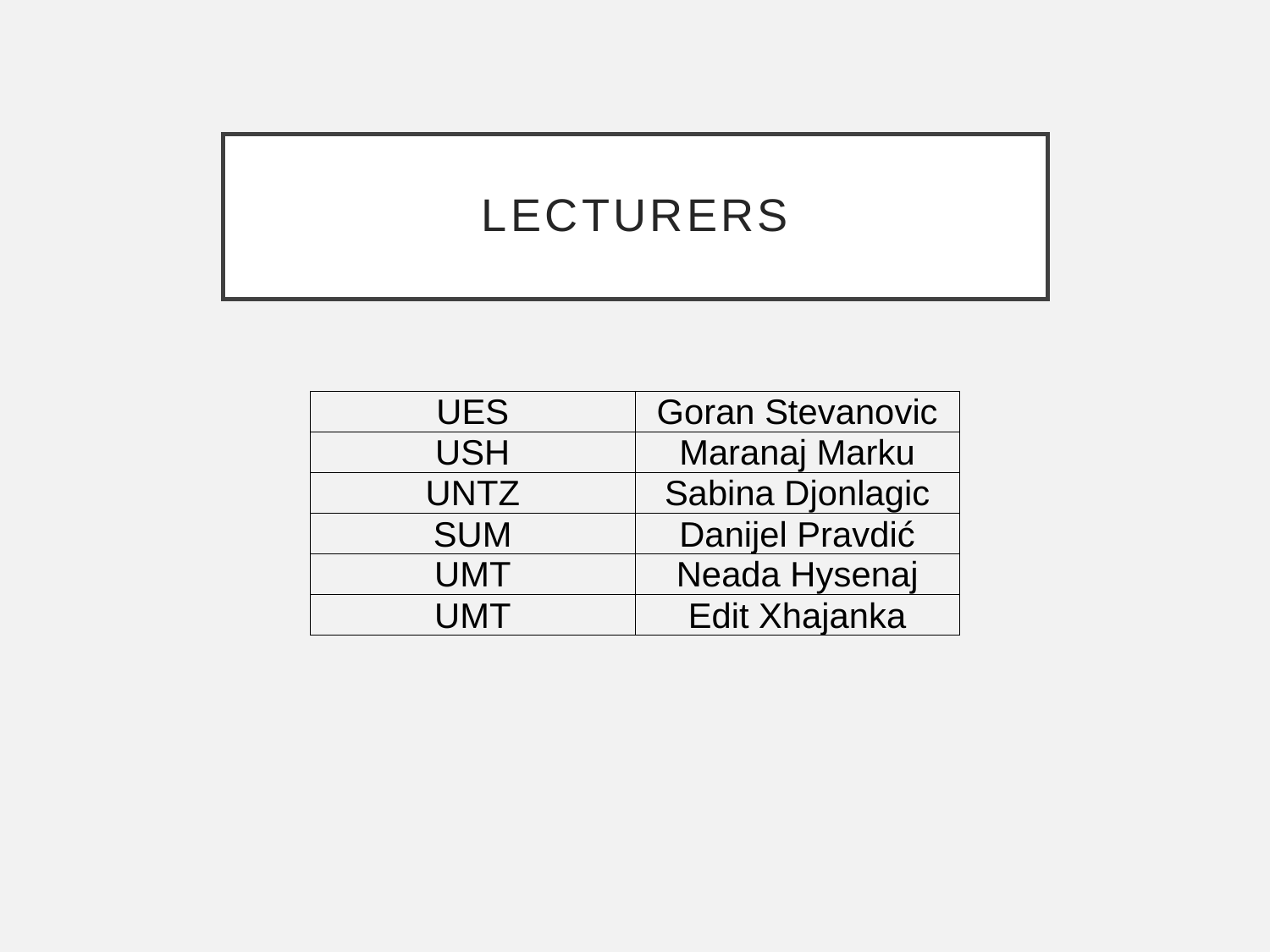

# Lecturers
| UES | Goran Stevanovic |
| --- | --- |
| USH | Maranaj Marku |
| UNTZ | Sabina Djonlagic |
| SUM | Danijel Pravdić |
| UMT | Neada Hysenaj |
| UMT | Edit Xhajanka |